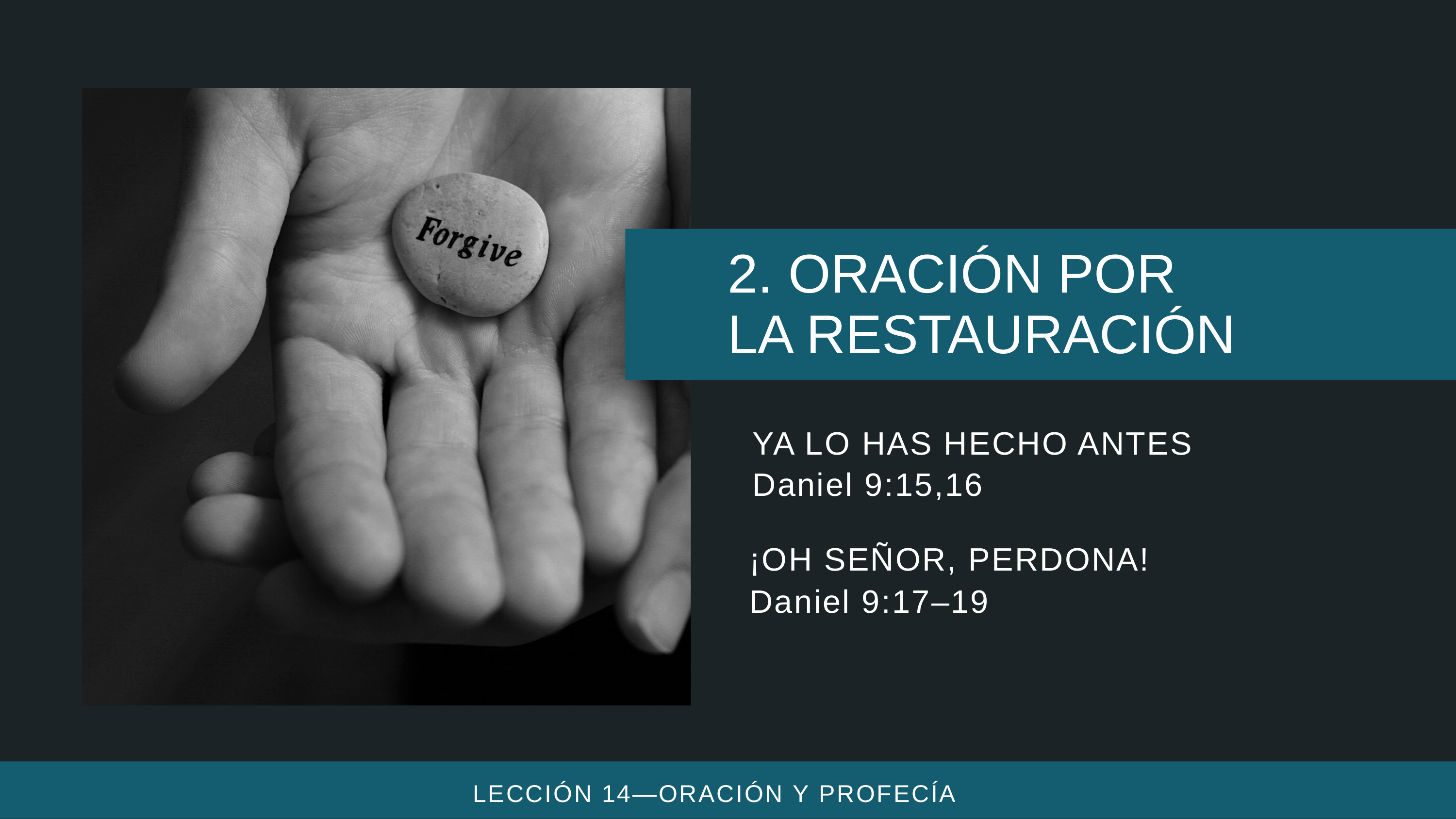

YA LO HAS HECHO ANTES
Daniel 9:15,16
¡OH SEÑOR, PERDONA!
Daniel 9:17–19